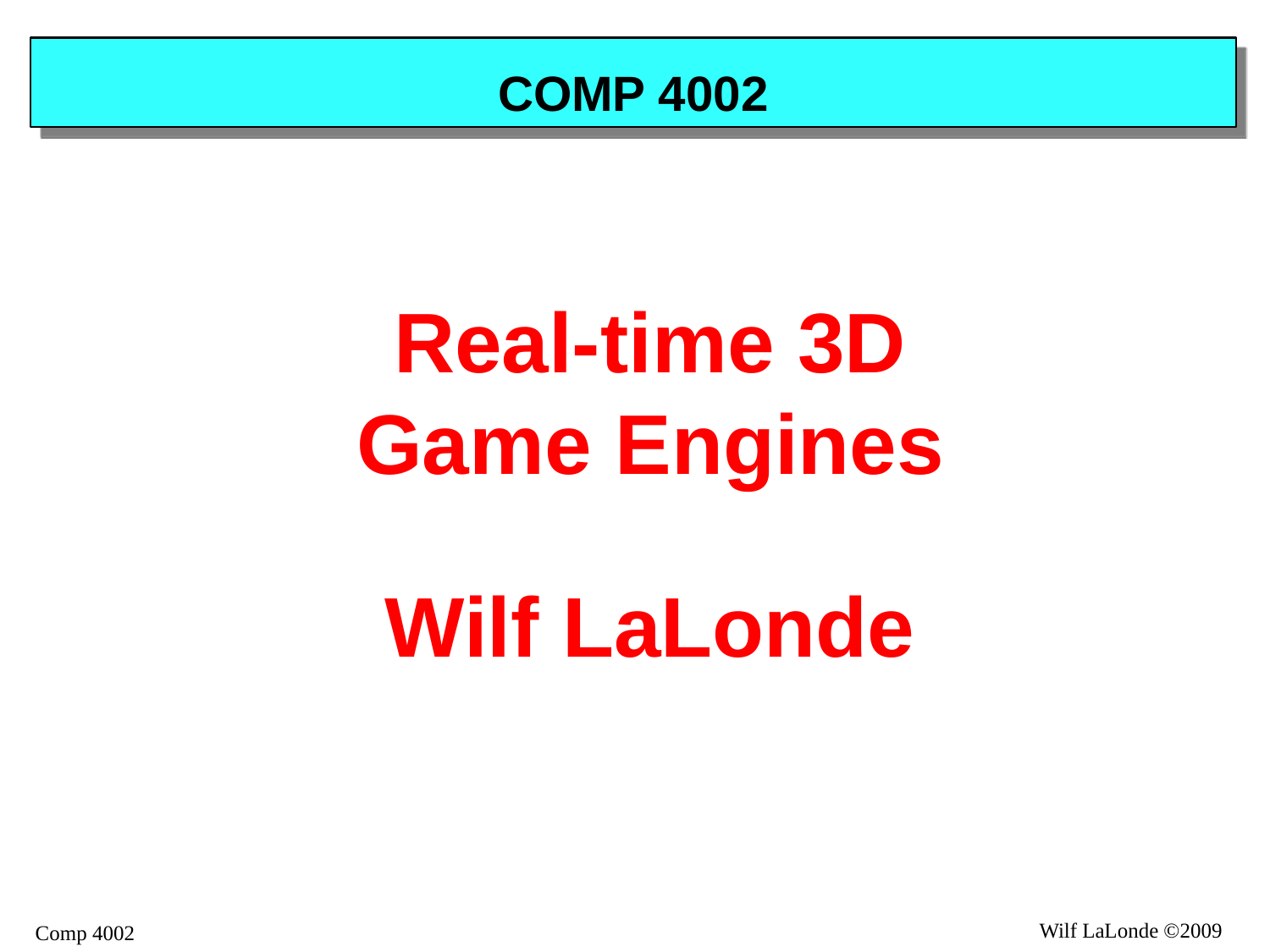

# COMP 4002
  Real-time 3D
Game Engines
   Wilf LaLonde